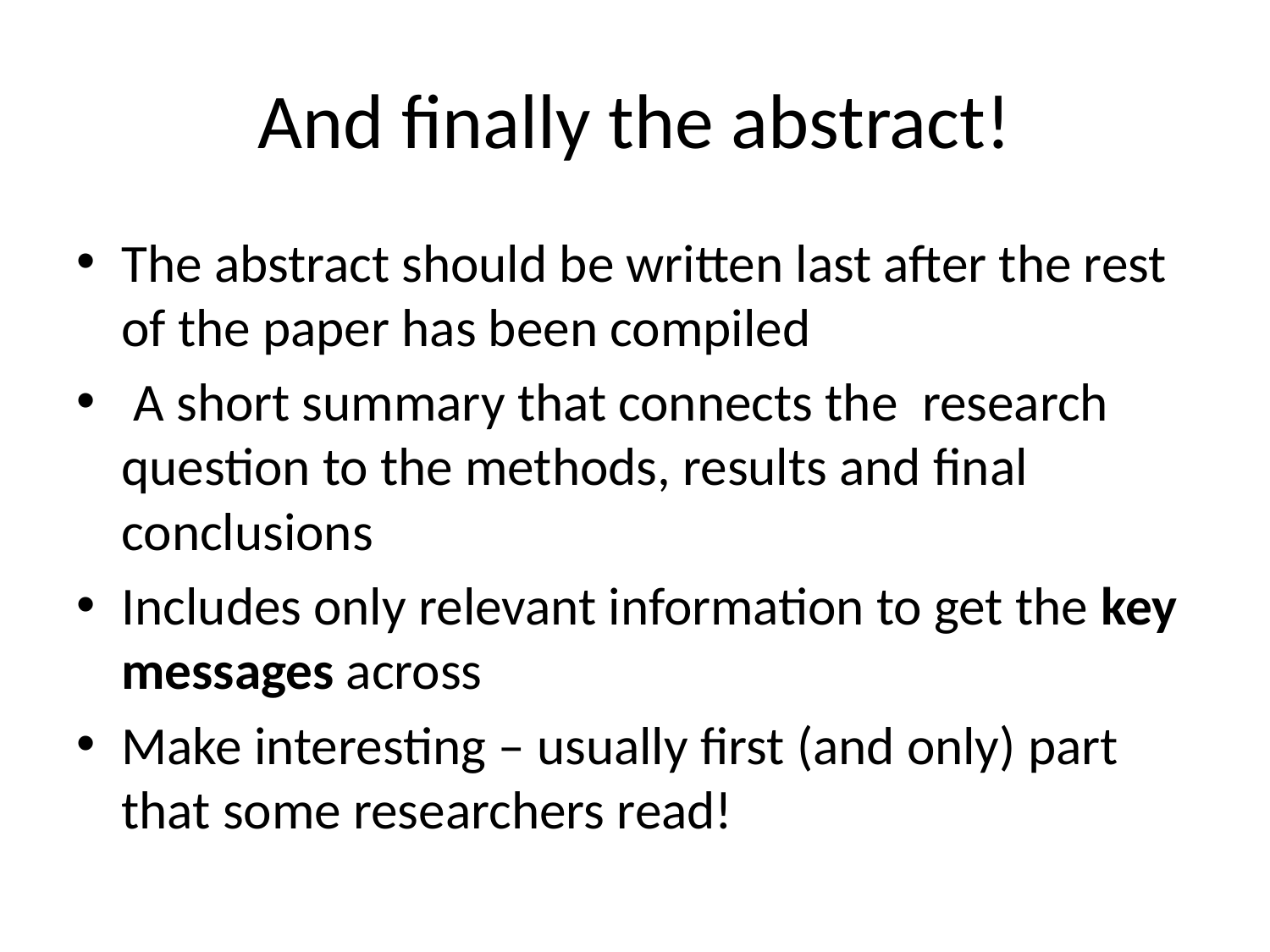

# And finally the abstract!
The abstract should be written last after the rest of the paper has been compiled
 A short summary that connects the  research question to the methods, results and final conclusions
Includes only relevant information to get the key messages across
Make interesting – usually first (and only) part that some researchers read!